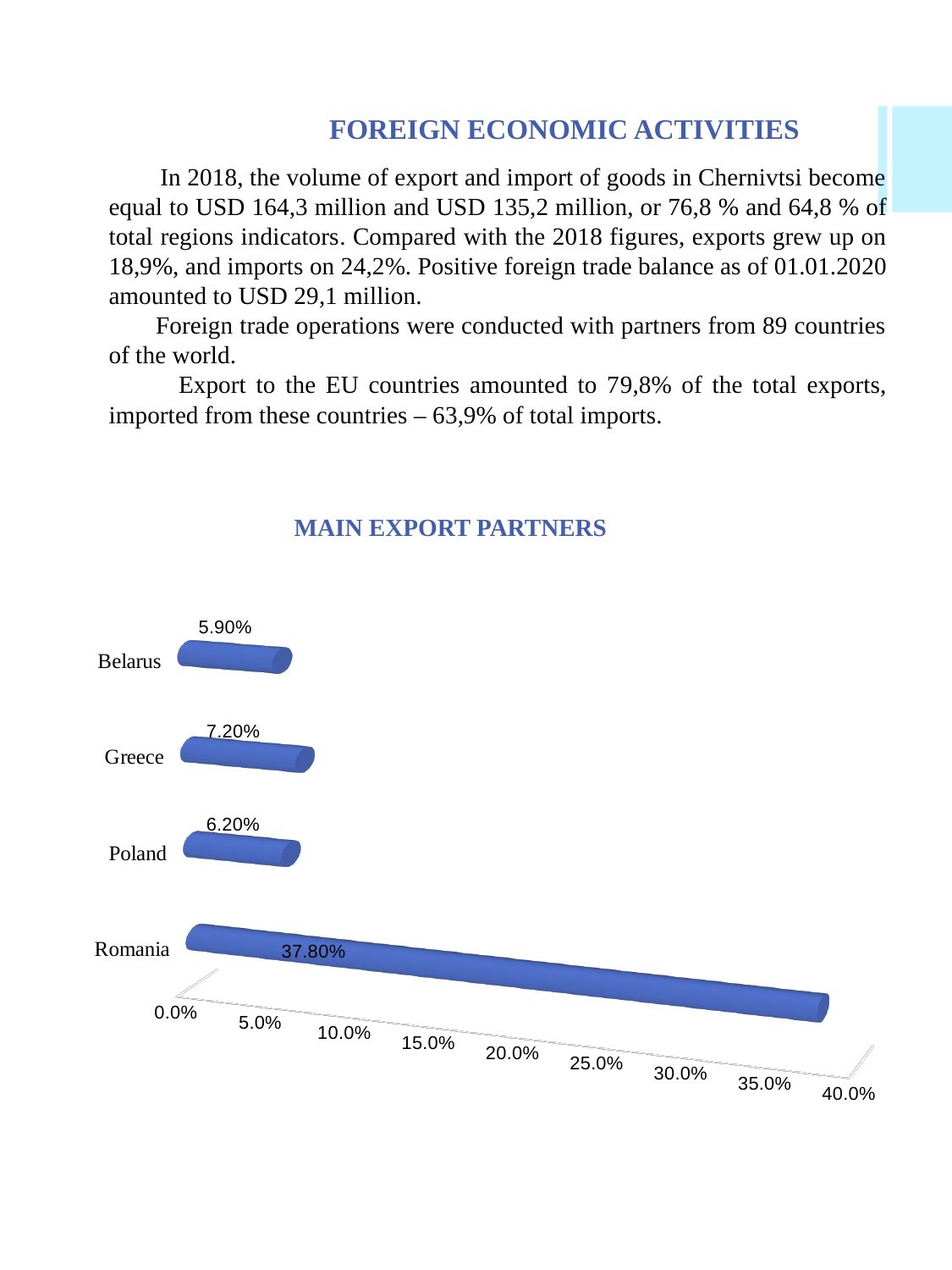

FOREIGN ECONOMIC ACTIVITIES
        In 2018, the volume of export and import of goods in Chernivtsi become equal to USD 164,3 million and USD 135,2 million, or 76,8 % and 64,8 % of total regions indicators. Compared with the 2018 figures, exports grew up on 18,9%, and imports on 24,2%. Positive foreign trade balance as of 01.01.2020 amounted to USD 29,1 million.
       Foreign trade operations were conducted with partners from 89 countries of the world.
       Export to the EU countries amounted to 79,8% of the total exports, imported from these countries – 63,9% of total imports.
MAIN EXPORT PARTNERS

[unsupported chart]